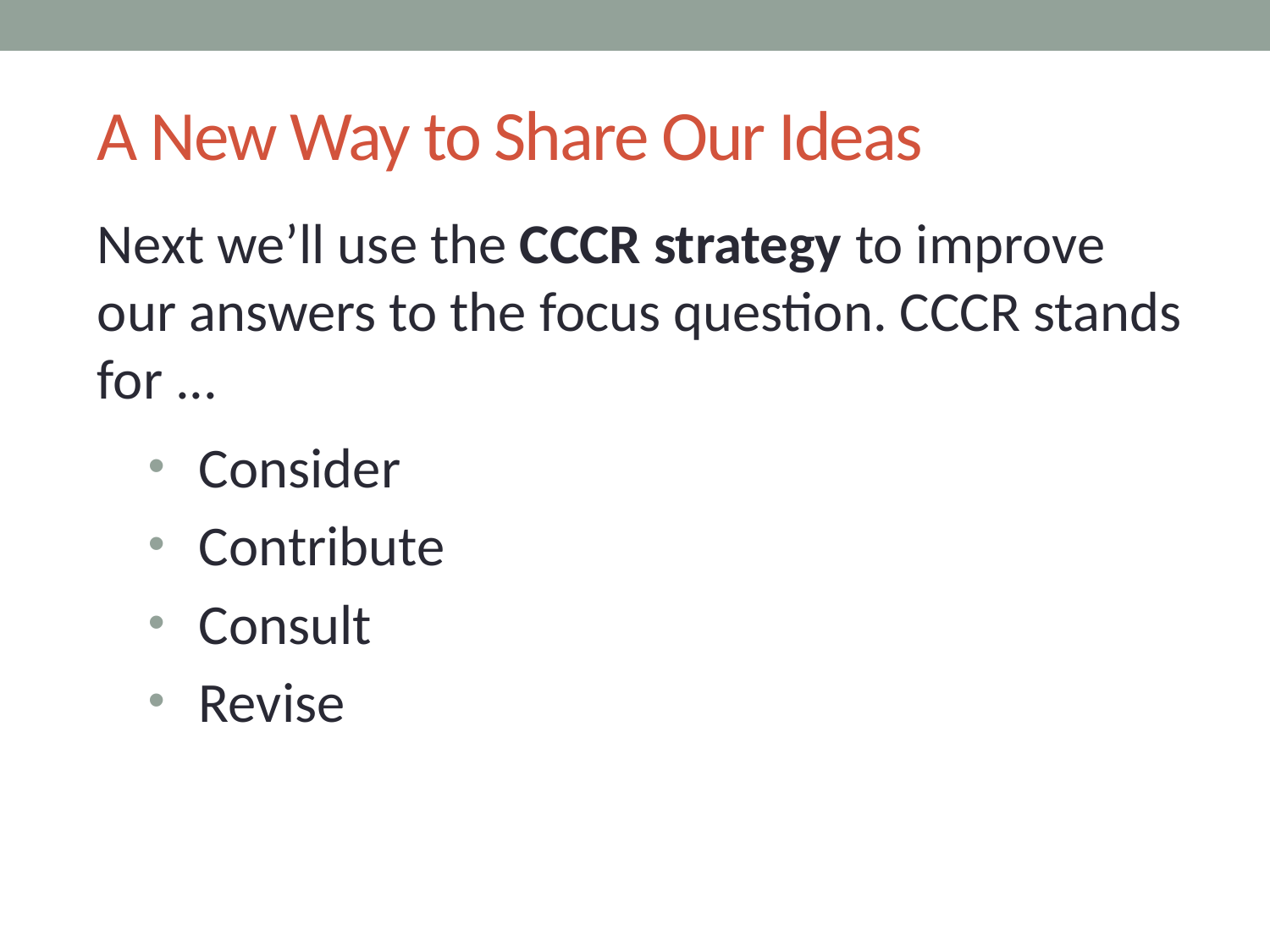

# A New Way to Share Our Ideas
Next we’ll use the CCCR strategy to improve
our answers to the focus question. CCCR stands for ...
Consider
Contribute
Consult
Revise